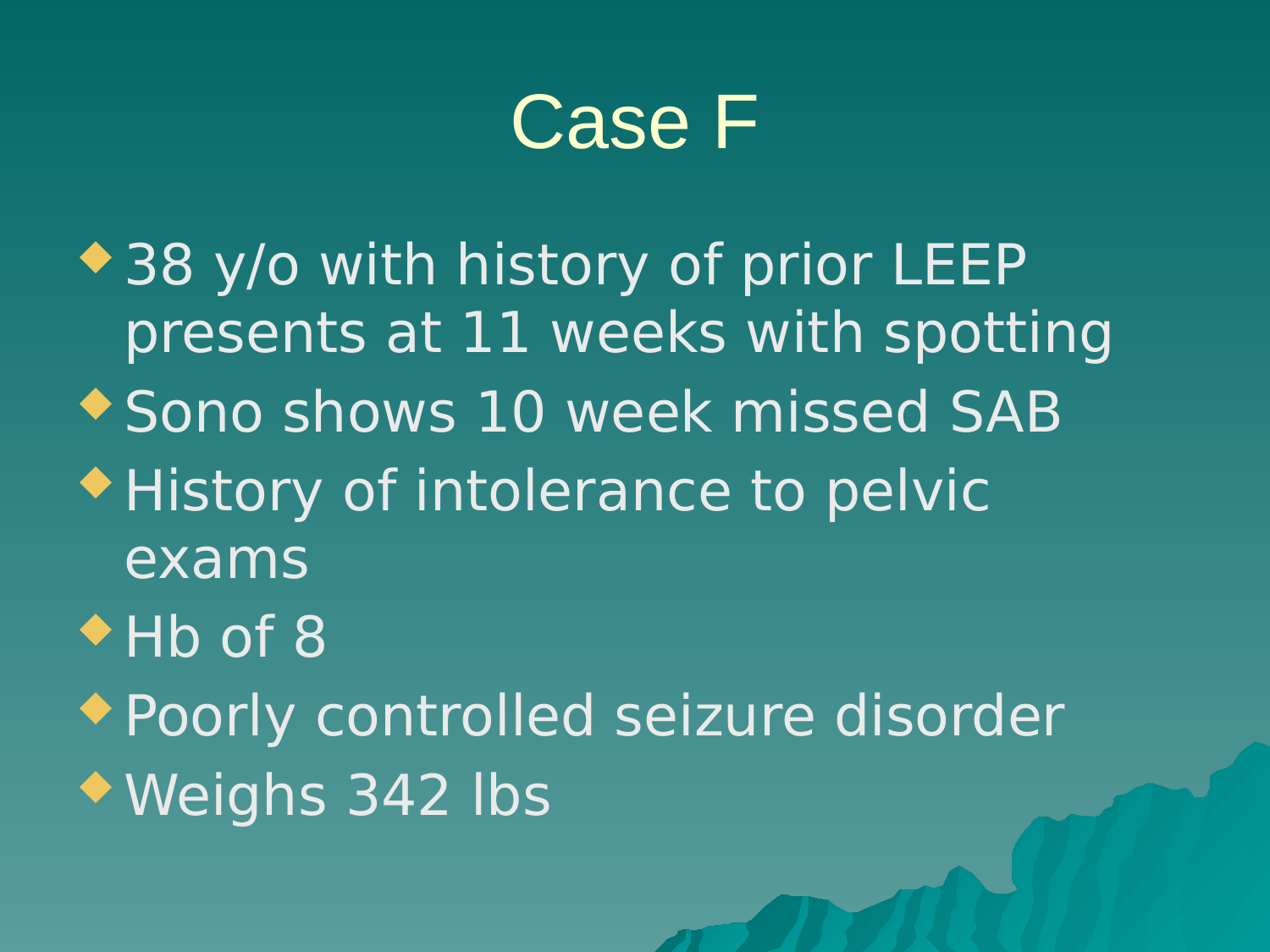

# Case F
38 y/o with history of prior LEEP presents at 11 weeks with spotting
Sono shows 10 week missed SAB
History of intolerance to pelvic exams
Hb of 8
Poorly controlled seizure disorder
Weighs 342 lbs